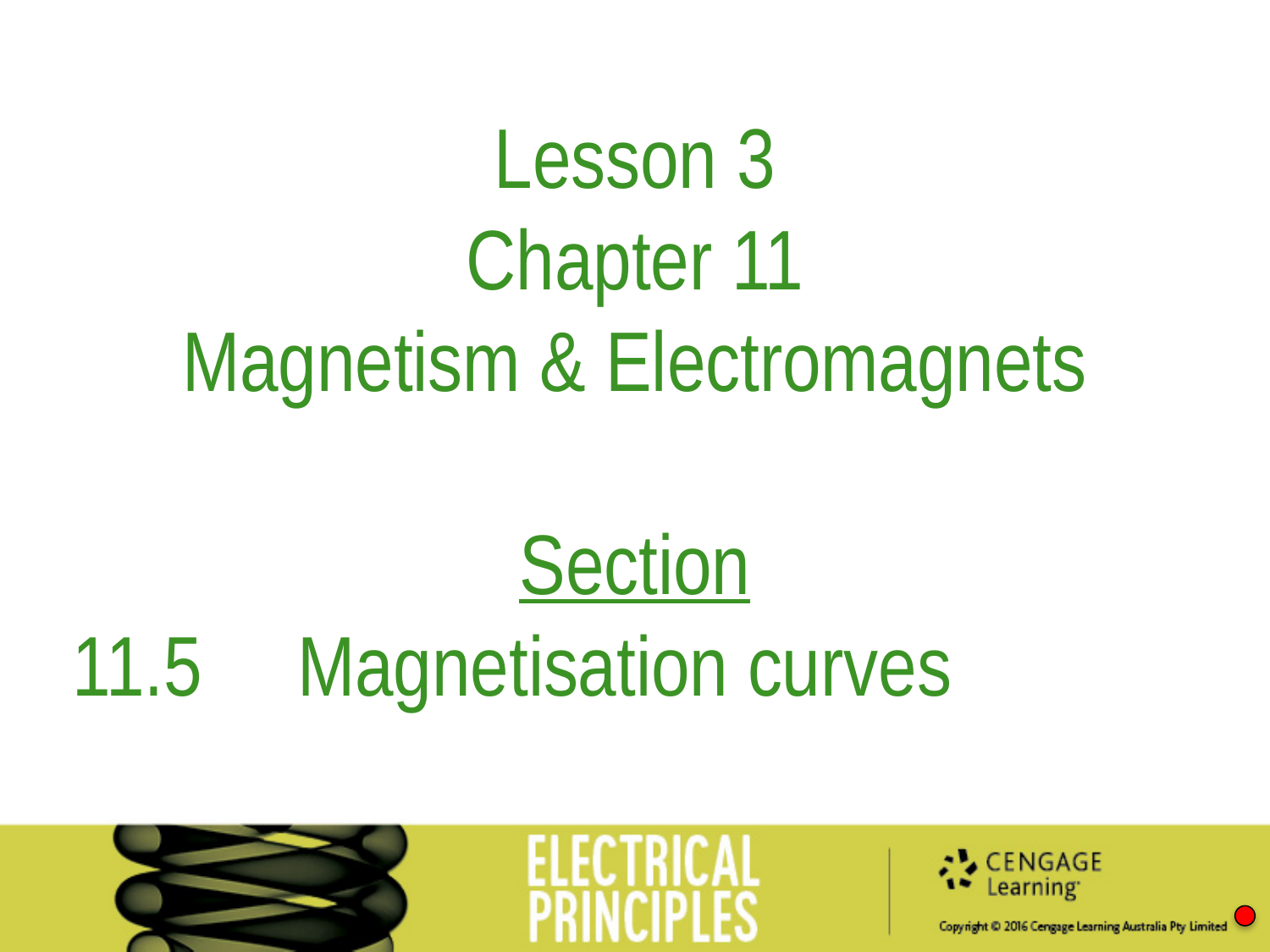

Lesson 3
Chapter 11
Magnetism & Electromagnets

Section
11.5	Magnetisation curves